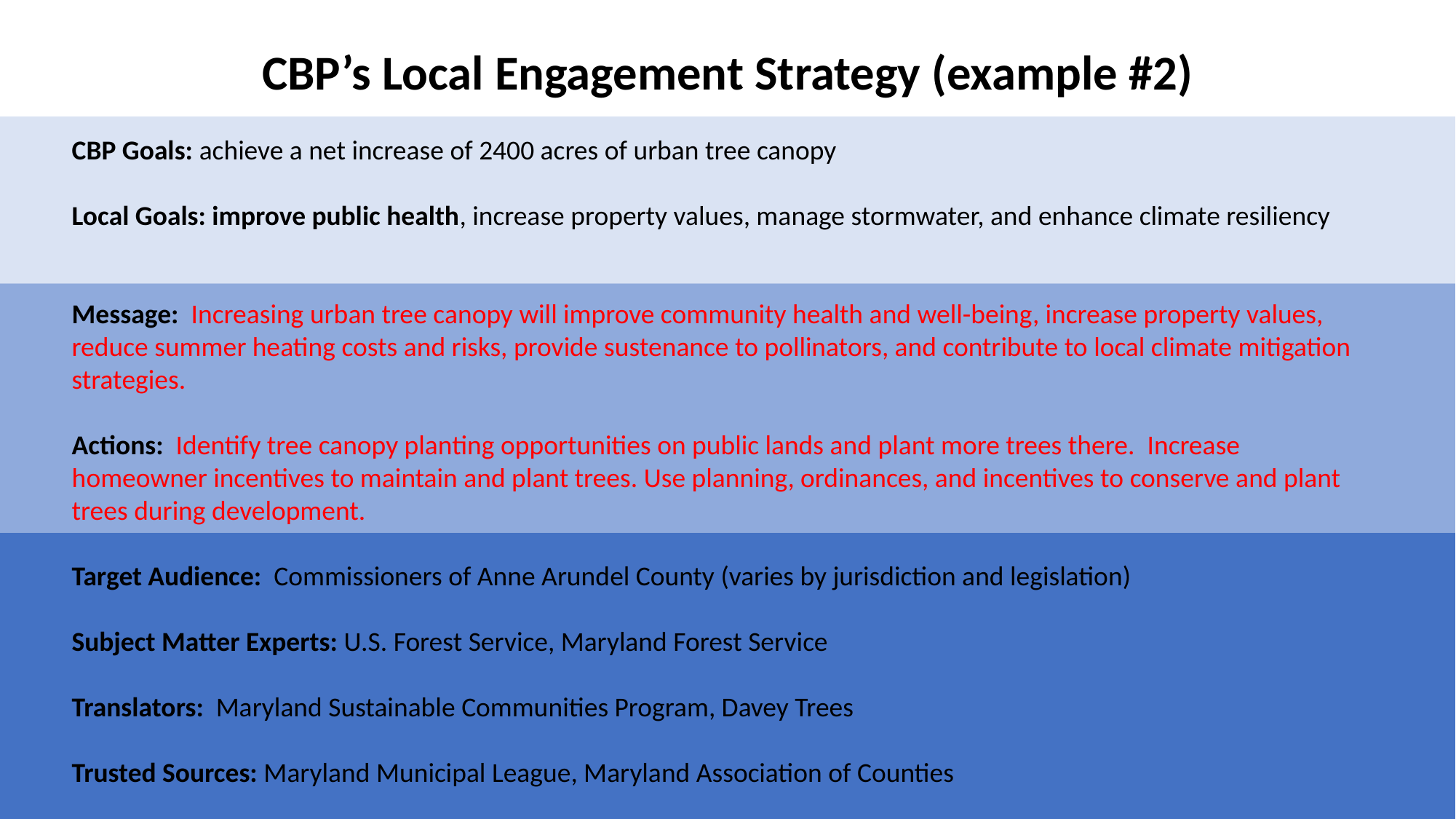

# CBP’s Local Engagement Strategy (example #2)

CBP Goals: achieve a net increase of 2400 acres of urban tree canopy

Local Goals: improve public health, increase property values, manage stormwater, and enhance climate resiliency

Message:  Increasing urban tree canopy will improve community health and well-being, increase property values, reduce summer heating costs and risks, provide sustenance to pollinators, and contribute to local climate mitigation strategies.

Actions:  Identify tree canopy planting opportunities on public lands and plant more trees there.  Increase homeowner incentives to maintain and plant trees. Use planning, ordinances, and incentives to conserve and plant trees during development.

Target Audience:  Commissioners of Anne Arundel County (varies by jurisdiction and legislation)

Subject Matter Experts: U.S. Forest Service, Maryland Forest Service

Translators:  Maryland Sustainable Communities Program, Davey Trees

Trusted Sources: Maryland Municipal League, Maryland Association of Counties